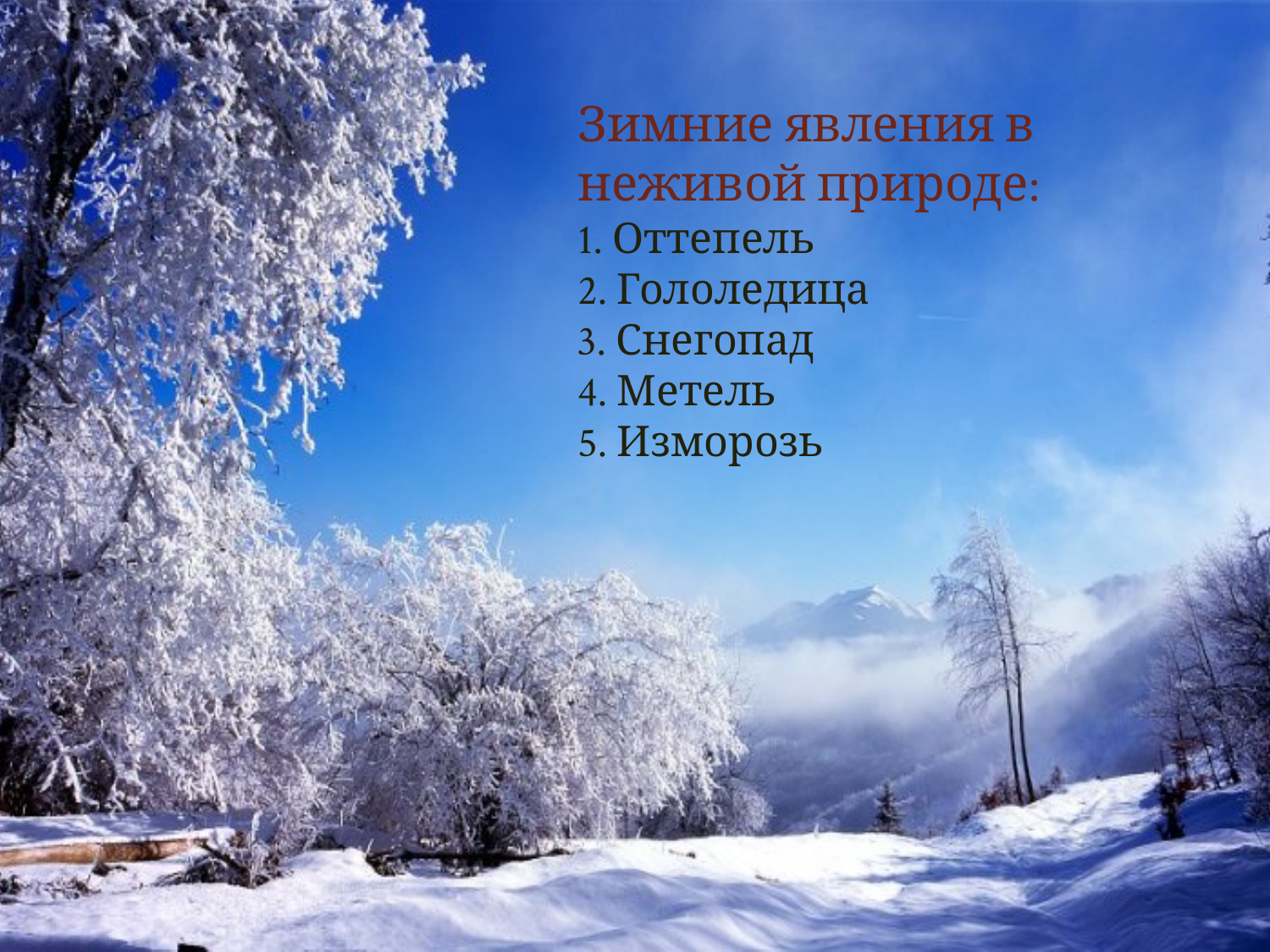

Зимние явления в неживой природе:
1. Оттепель
2. Гололедица
3. Снегопад
4. Метель
5. Изморозь